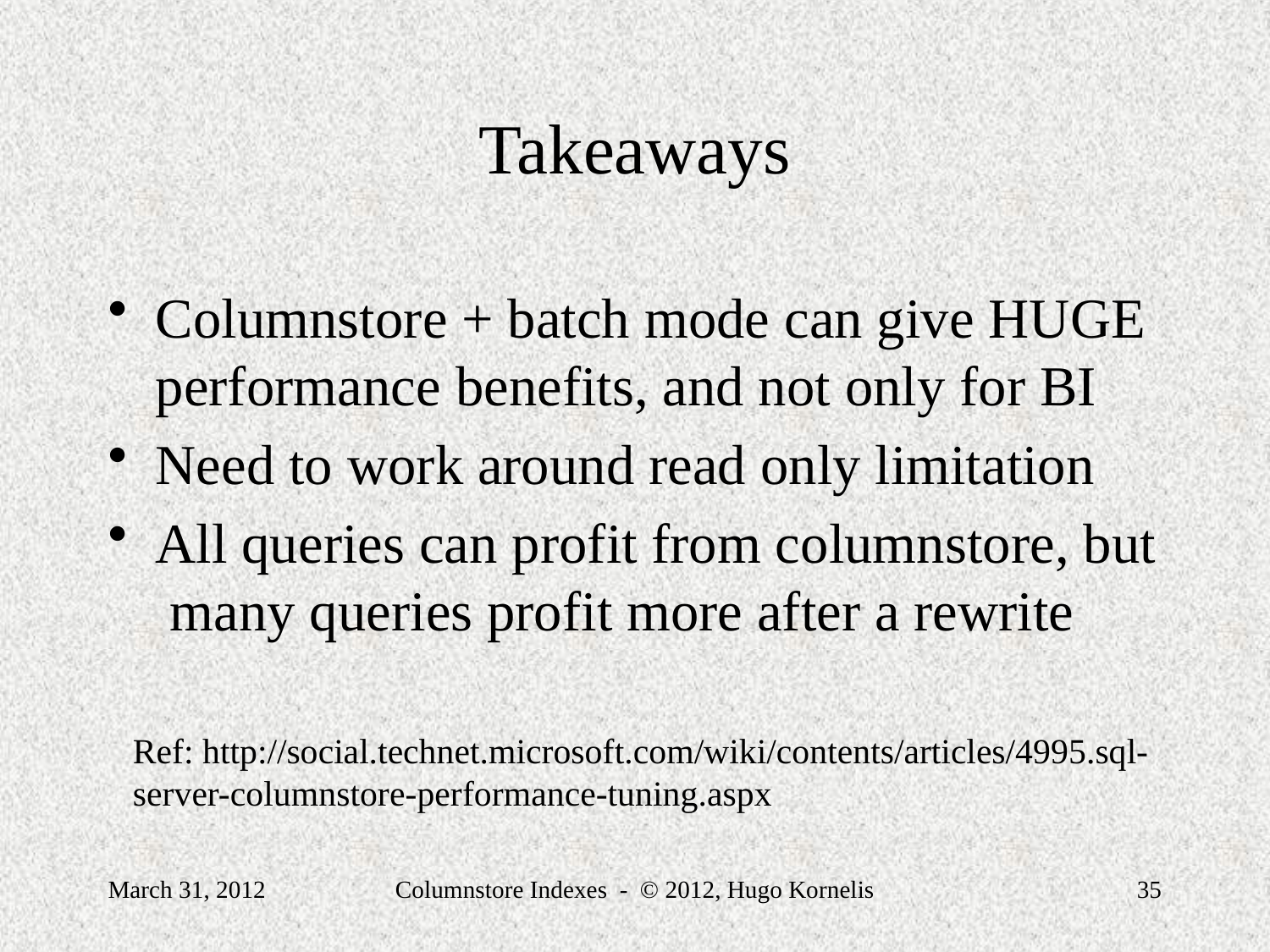

# Takeaways
Columnstore + batch mode can give HUGE performance benefits, and not only for BI
Need to work around read only limitation
All queries can profit from columnstore, but  many queries profit more after a rewrite

Ref: http://social.technet.microsoft.com/wiki/contents/articles/4995.sql-server-columnstore-performance-tuning.aspx

March 31, 2012
Columnstore Indexes  -  © 2012, Hugo Kornelis
35